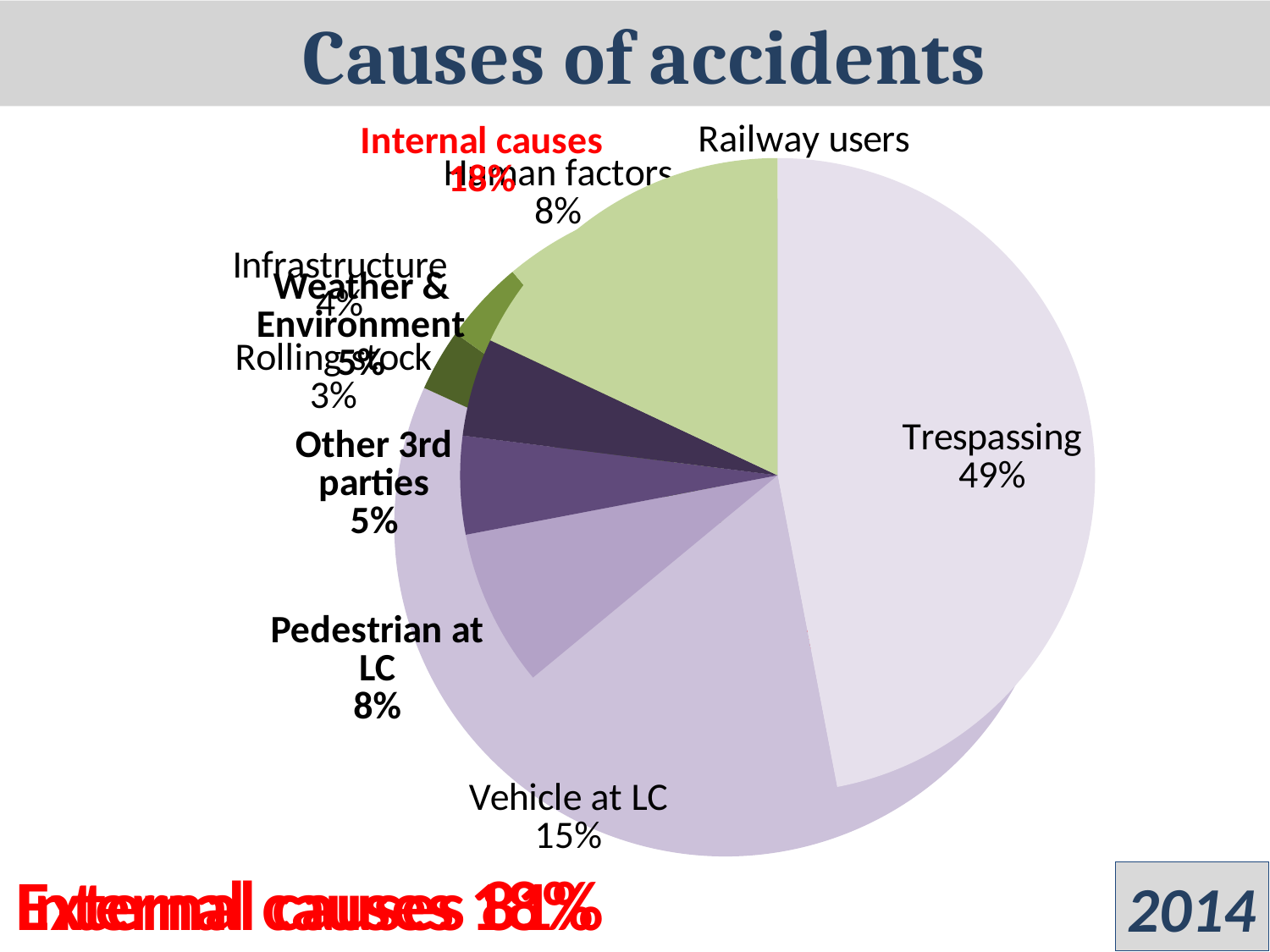

Causes of accidents

### Chart

| Category |  |
|---|---|
| Trespassing | 0.4700000000000001 |
| Vehicle at LC | 0.17 |
| Pedestrian at LC | 0.08000000000000004 |
| Other 3rd parties | 0.05 |
| Weather & Environment | 0.05 |
| Internal causes | 0.18000000000000024 |

### Chart

| Category |  |
|---|---|
| External causes | 0.81 |
| Infrastructures | 0.030000000000000002 |
| Rolling stock | 0.04000000000000002 |
| Human factors | 0.07000000000000002 |
| Railway users | 0.04000000000000002 |
Internal causes 18%
External causes 81%
2014
17